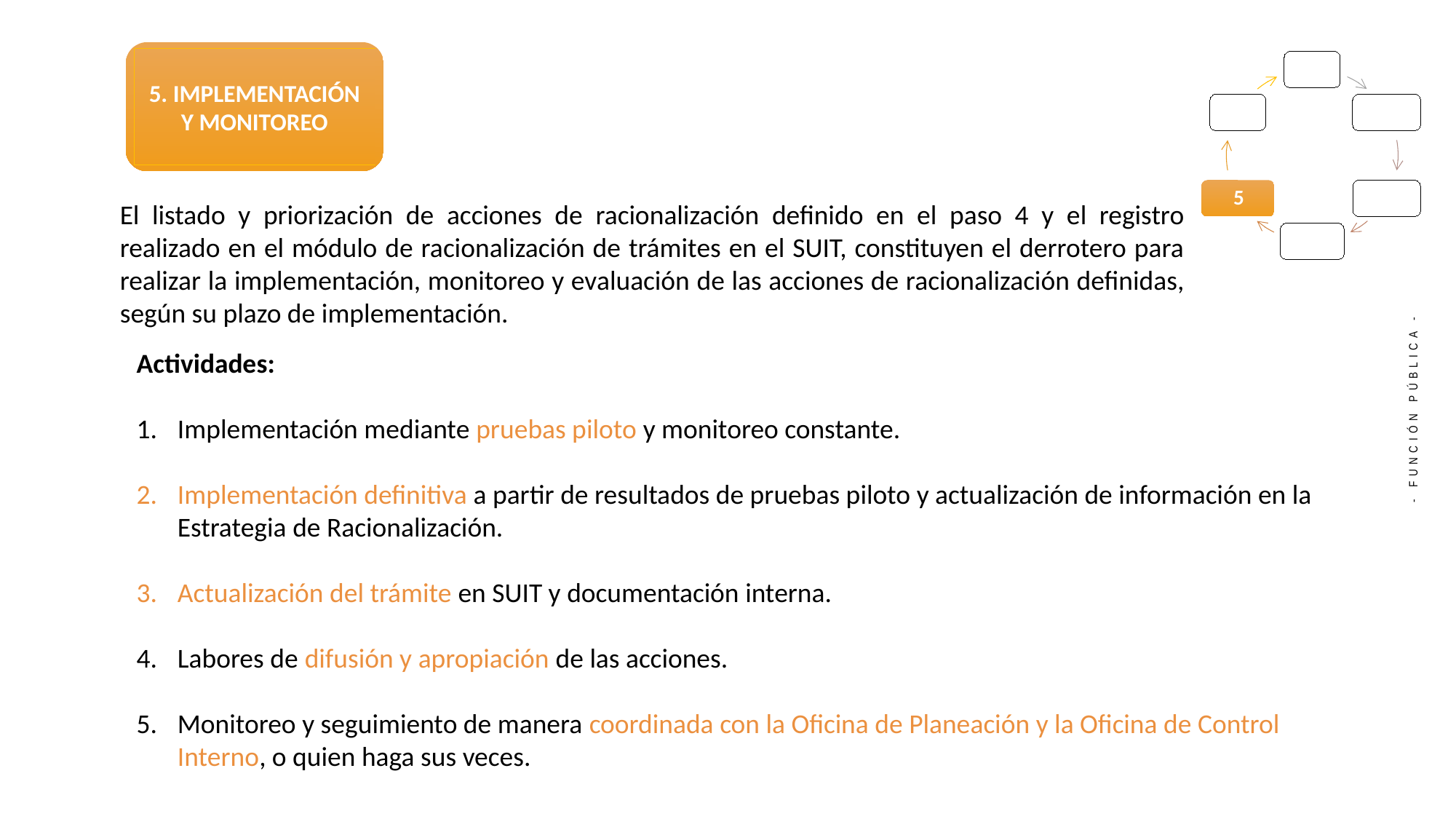

5. IMPLEMENTACIÓN Y MONITOREO

5

El listado y priorización de acciones de racionalización definido en el paso 4 y el registro realizado en el módulo de racionalización de trámites en el SUIT, constituyen el derrotero para realizar la implementación, monitoreo y evaluación de las acciones de racionalización definidas, según su plazo de implementación.

Actividades:

Implementación mediante pruebas piloto y monitoreo constante.

Implementación definitiva a partir de resultados de pruebas piloto y actualización de información en la Estrategia de Racionalización.

Actualización del trámite en SUIT y documentación interna.

Labores de difusión y apropiación de las acciones.

Monitoreo y seguimiento de manera coordinada con la Oficina de Planeación y la Oficina de Control Interno, o quien haga sus veces.